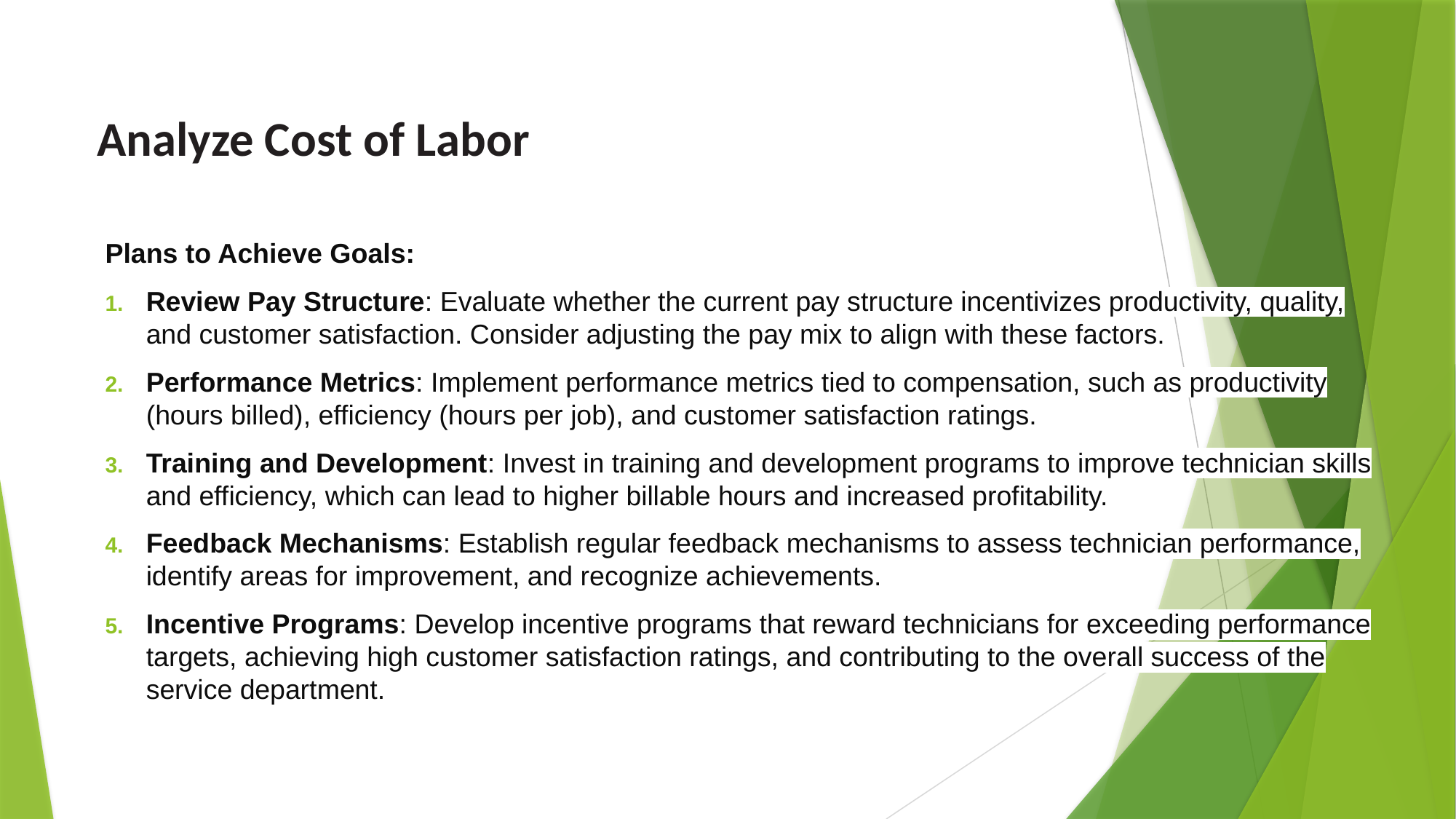

# Analyze Cost of Labor
Plans to Achieve Goals:
Review Pay Structure: Evaluate whether the current pay structure incentivizes productivity, quality, and customer satisfaction. Consider adjusting the pay mix to align with these factors.
Performance Metrics: Implement performance metrics tied to compensation, such as productivity (hours billed), efficiency (hours per job), and customer satisfaction ratings.
Training and Development: Invest in training and development programs to improve technician skills and efficiency, which can lead to higher billable hours and increased profitability.
Feedback Mechanisms: Establish regular feedback mechanisms to assess technician performance, identify areas for improvement, and recognize achievements.
Incentive Programs: Develop incentive programs that reward technicians for exceeding performance targets, achieving high customer satisfaction ratings, and contributing to the overall success of the service department.